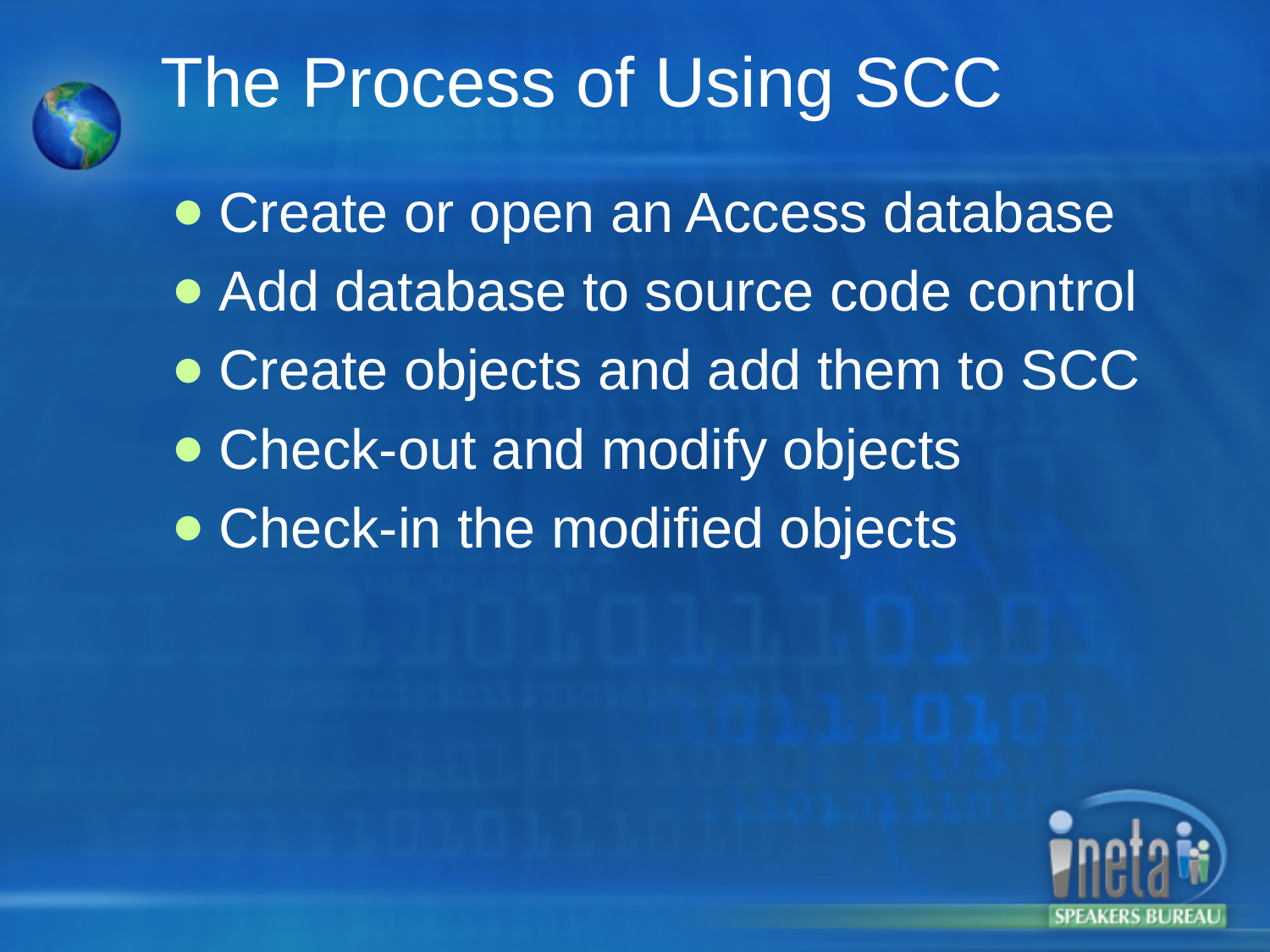

# The Process of Using SCC
Create or open an Access database
Add database to source code control
Create objects and add them to SCC
Check-out and modify objects
Check-in the modified objects